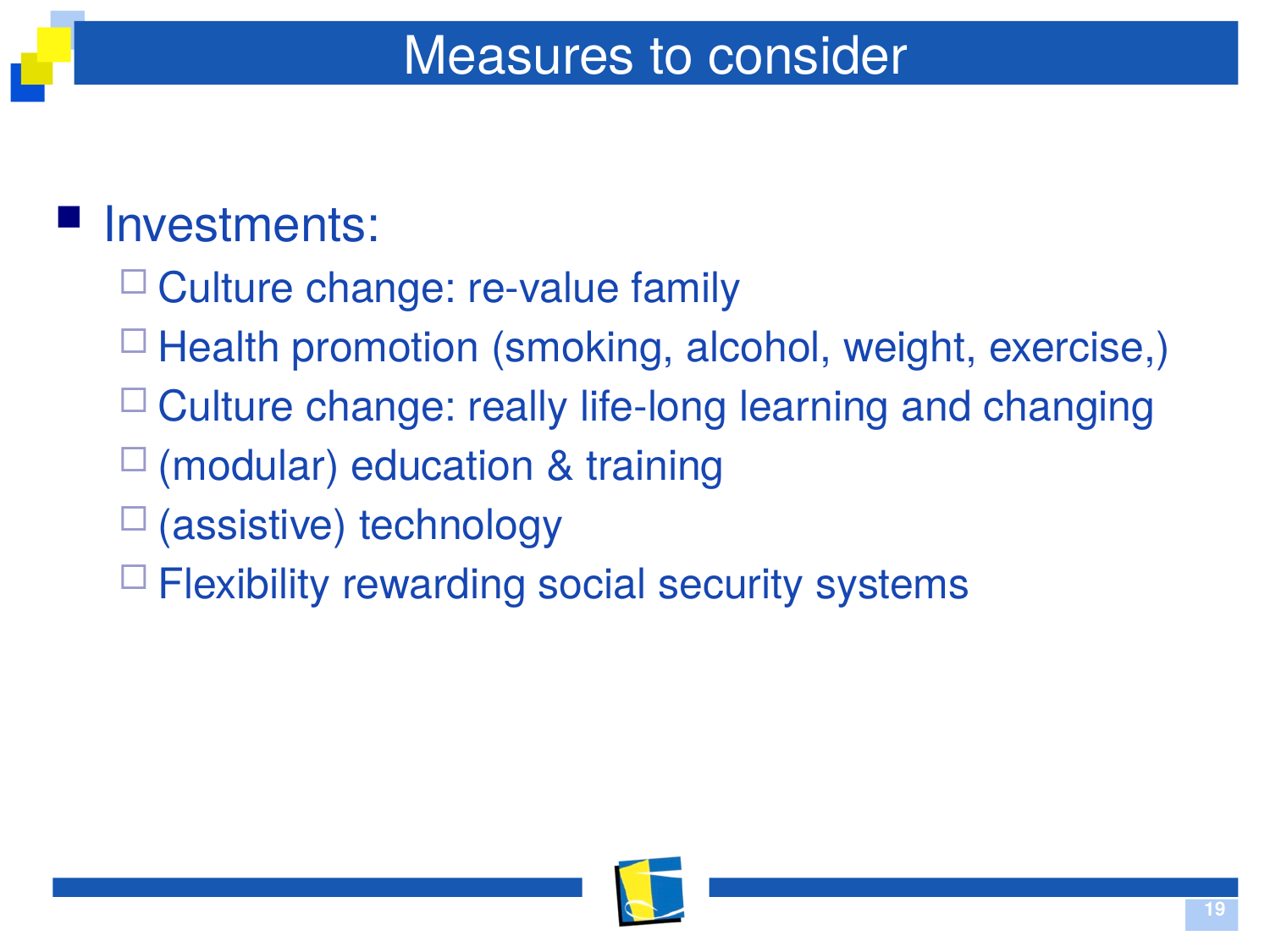

# Measures to consider
Investments:
Culture change: re-value family
Health promotion (smoking, alcohol, weight, exercise,)
Culture change: really life-long learning and changing
(modular) education & training
(assistive) technology
Flexibility rewarding social security systems

19